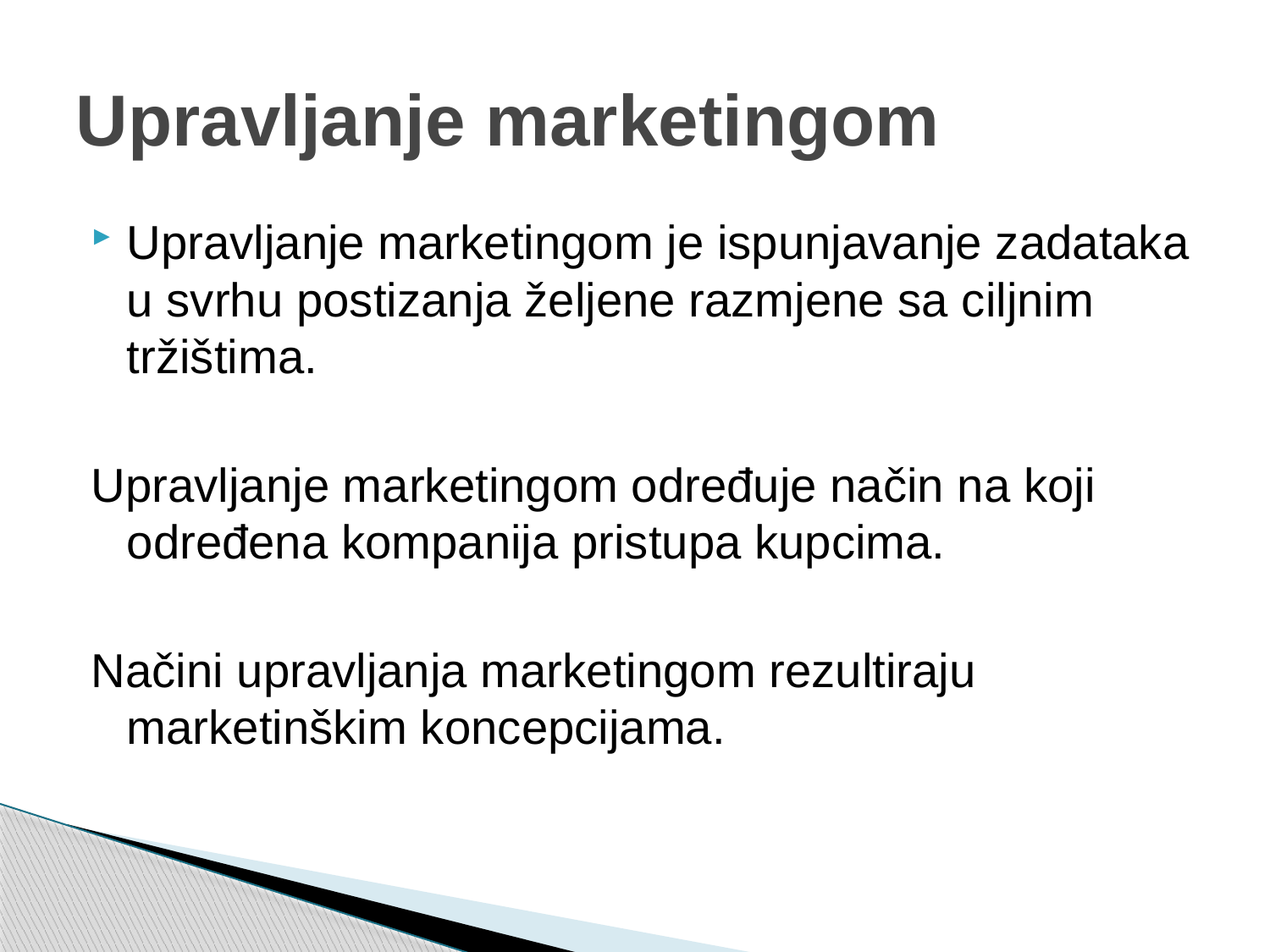

# Upravljanje marketingom
Upravljanje marketingom je ispunjavanje zadataka u svrhu postizanja željene razmjene sa ciljnim tržištima.

Upravljanje marketingom određuje način na koji određena kompanija pristupa kupcima.

Načini upravljanja marketingom rezultiraju marketinškim koncepcijama.